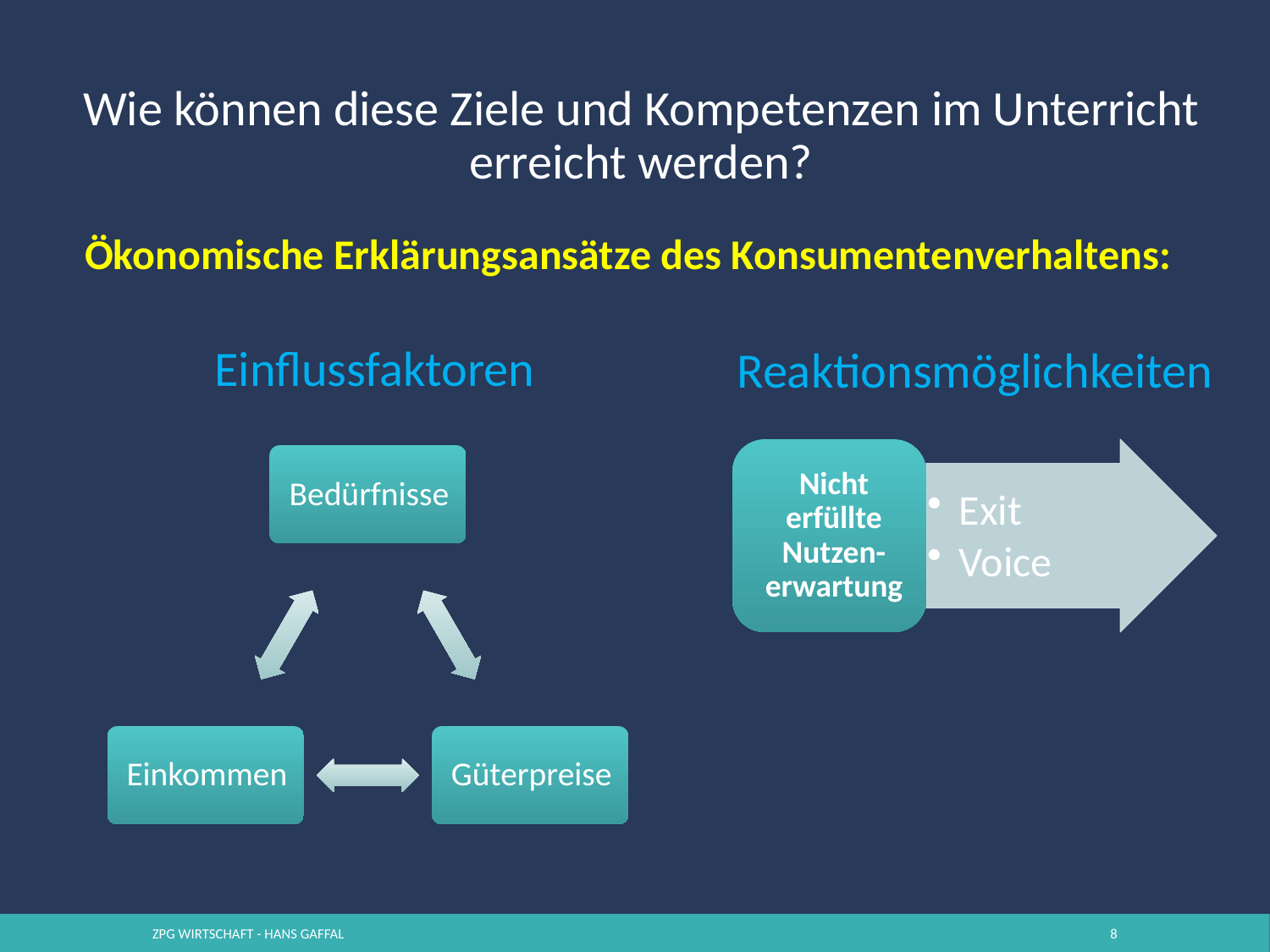

# Wie können diese Ziele und Kompetenzen im Unterricht erreicht werden?
Ökonomische Erklärungsansätze des Konsumentenverhaltens:
Einflussfaktoren
Reaktionsmöglichkeiten

Exit
Voice
Nicht erfüllte Nutzen-erwartung
Bedürfnisse

Güterpreise

Einkommen

ZPG Wirtschaft - Hans Gaffal
8